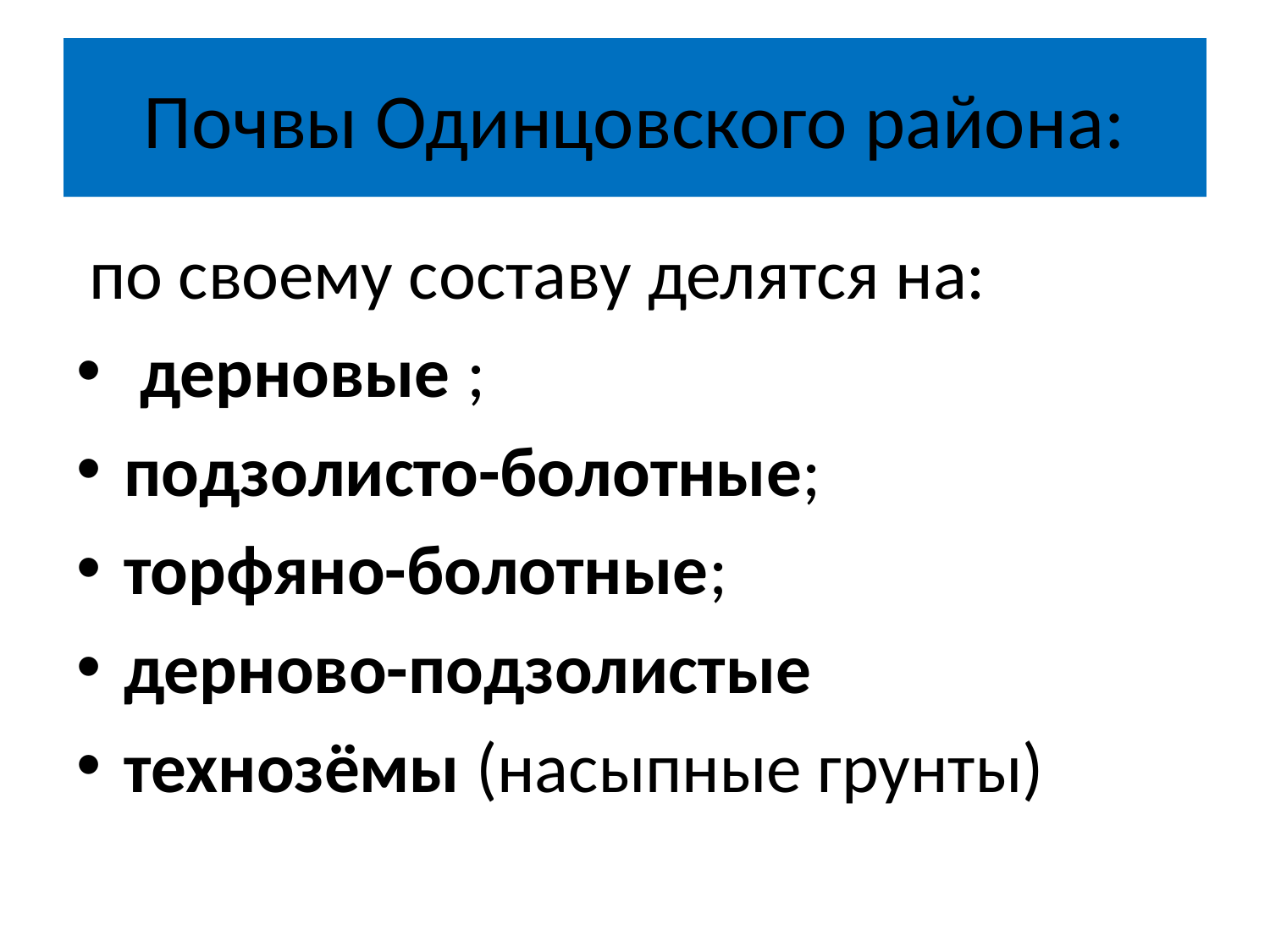

# Почвы Одинцовского района:
 по своему составу делятся на:
 дерновые ;
подзолисто-болотные;
торфяно-болотные;
дерново-подзолистые
технозёмы (насыпные грунты)